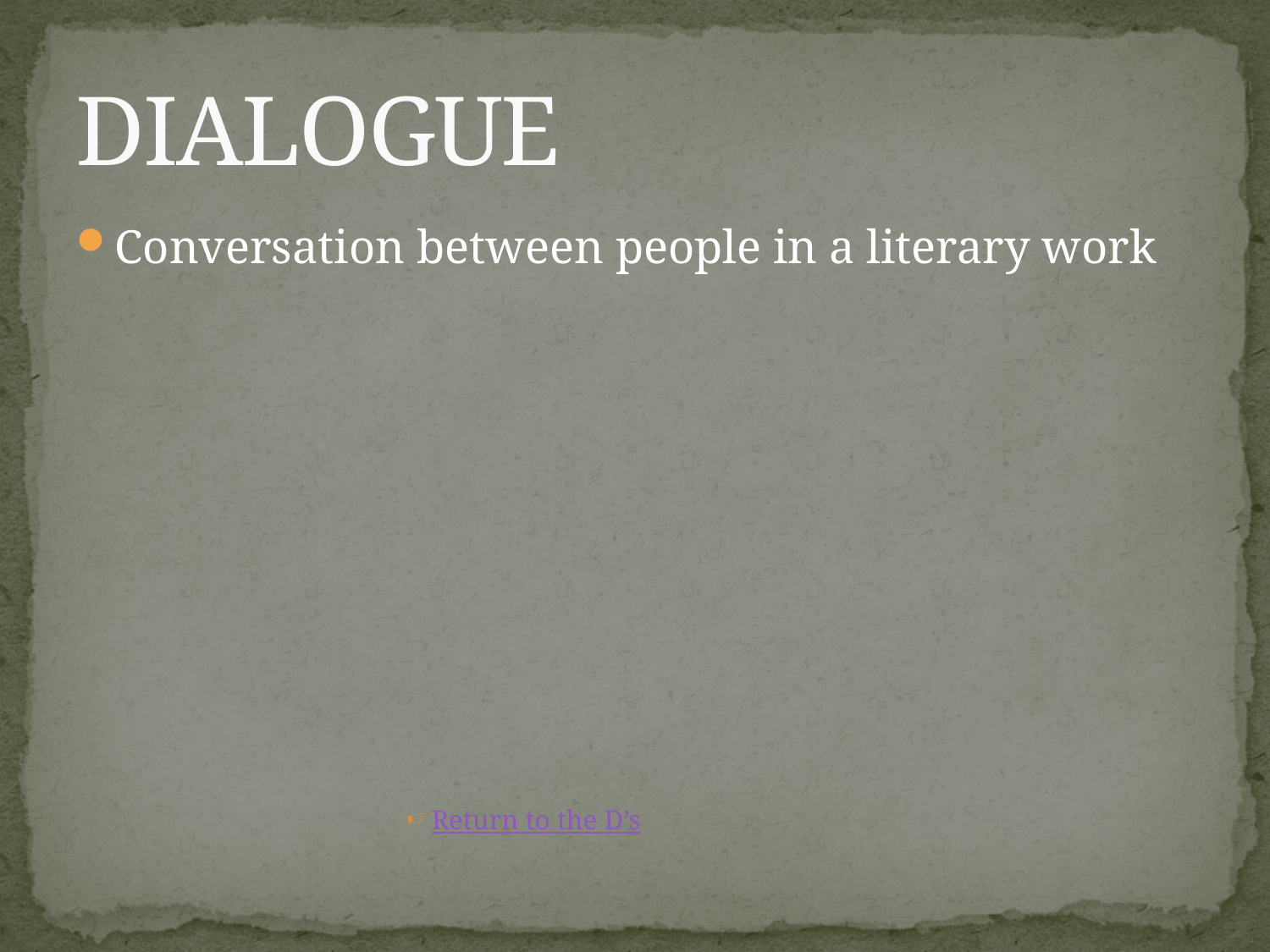

# DIALOGUE
Conversation between people in a literary work

Return to the D’s